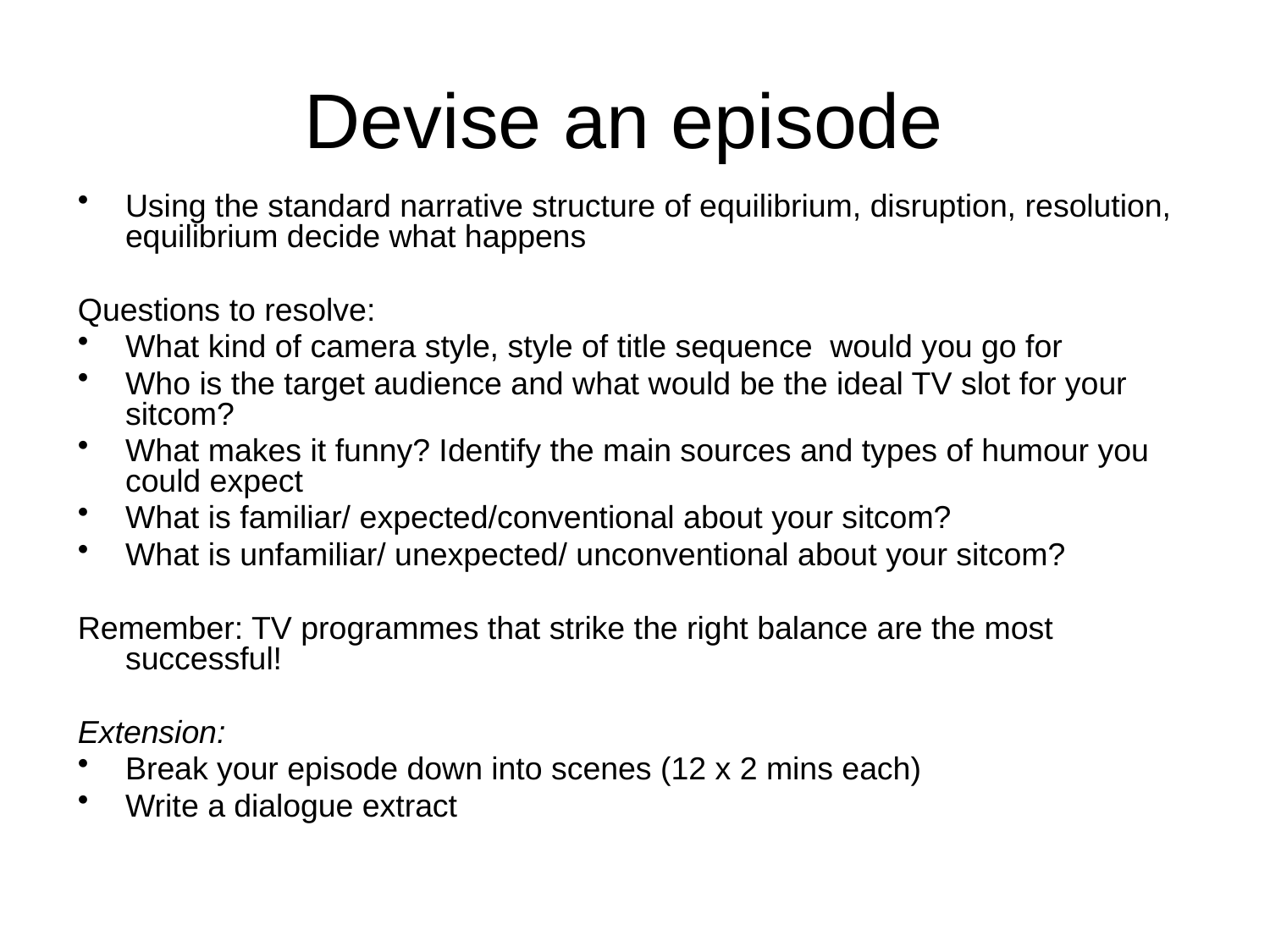

# Devise an episode
Using the standard narrative structure of equilibrium, disruption, resolution, equilibrium decide what happens

Questions to resolve:
What kind of camera style, style of title sequence  would you go for
Who is the target audience and what would be the ideal TV slot for your sitcom?
What makes it funny? Identify the main sources and types of humour you could expect
What is familiar/ expected/conventional about your sitcom?
What is unfamiliar/ unexpected/ unconventional about your sitcom?

Remember: TV programmes that strike the right balance are the most successful!

Extension:
Break your episode down into scenes (12 x 2 mins each)
Write a dialogue extract